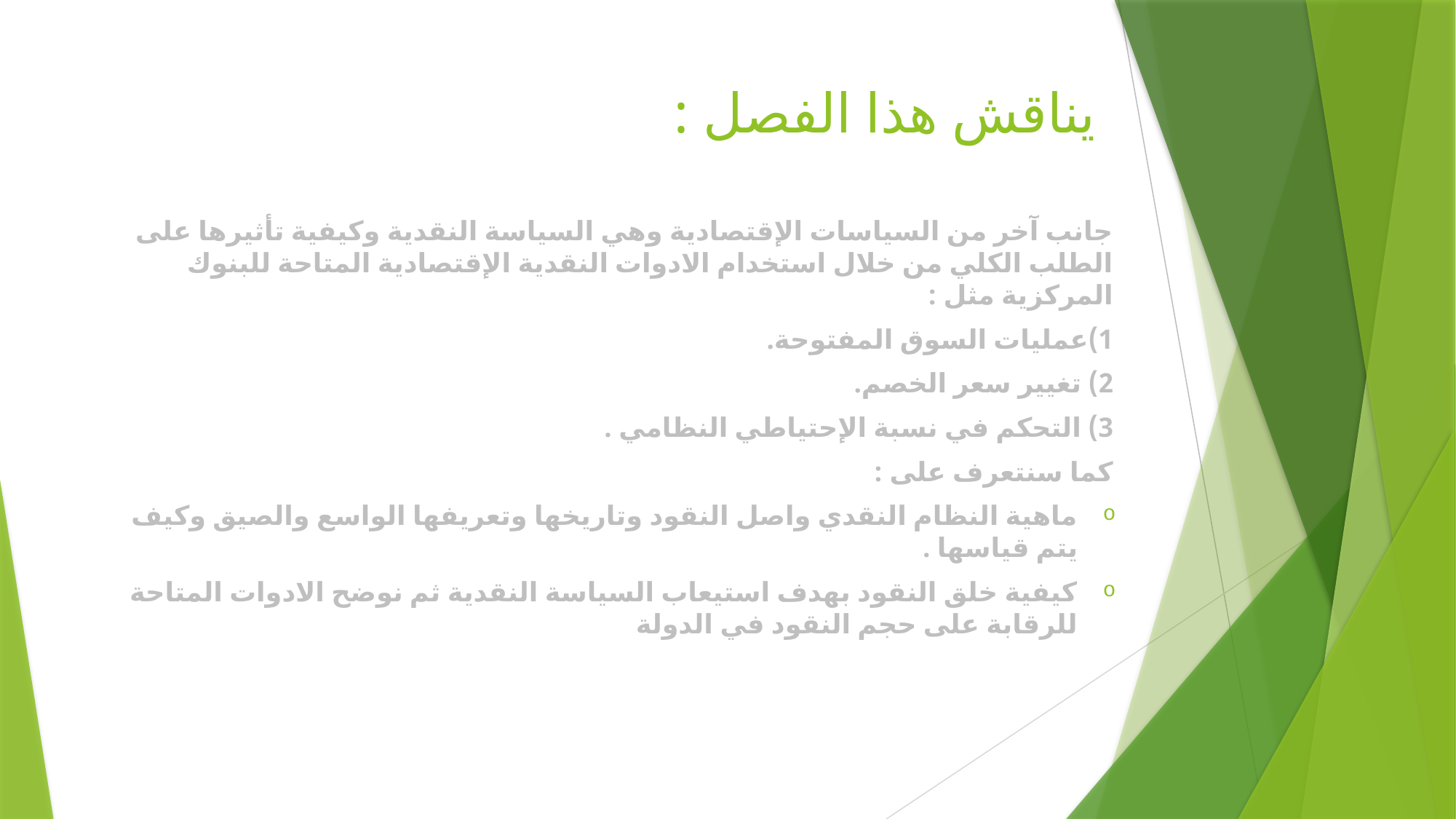

# يناقش هذا الفصل :
جانب آخر من السياسات الإقتصادية وهي السياسة النقدية وكيفية تأثيرها على الطلب الكلي من خلال استخدام الادوات النقدية الإقتصادية المتاحة للبنوك المركزية مثل :
1)عمليات السوق المفتوحة.
2) تغيير سعر الخصم.
3) التحكم في نسبة الإحتياطي النظامي .
كما سنتعرف على :
ماهية النظام النقدي واصل النقود وتاريخها وتعريفها الواسع والصيق وكيف يتم قياسها .
كيفية خلق النقود بهدف استيعاب السياسة النقدية ثم نوضح الادوات المتاحة للرقابة على حجم النقود في الدولة